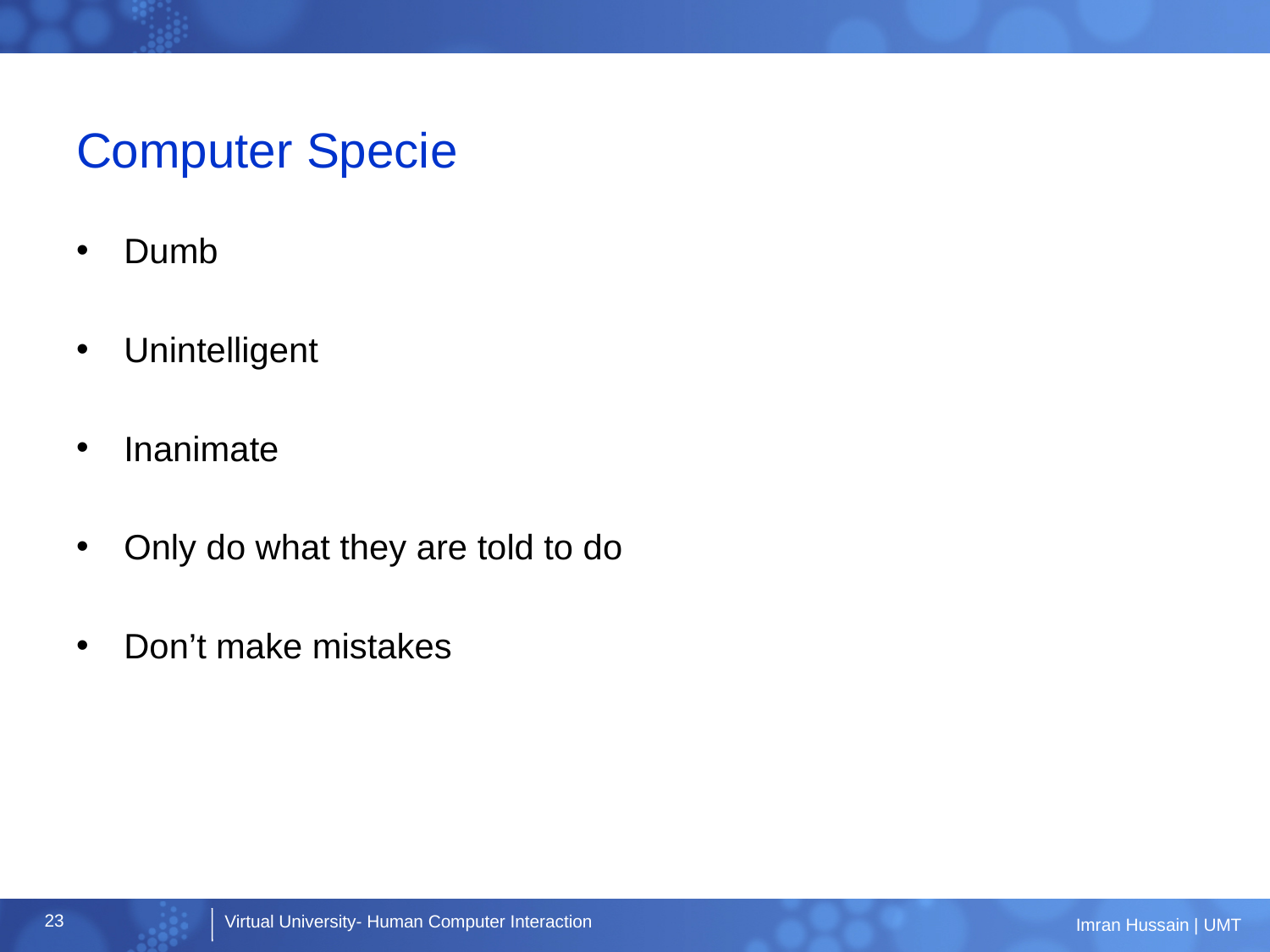

# Computer Specie
Dumb

Unintelligent

Inanimate

Only do what they are told to do

Don’t make mistakes